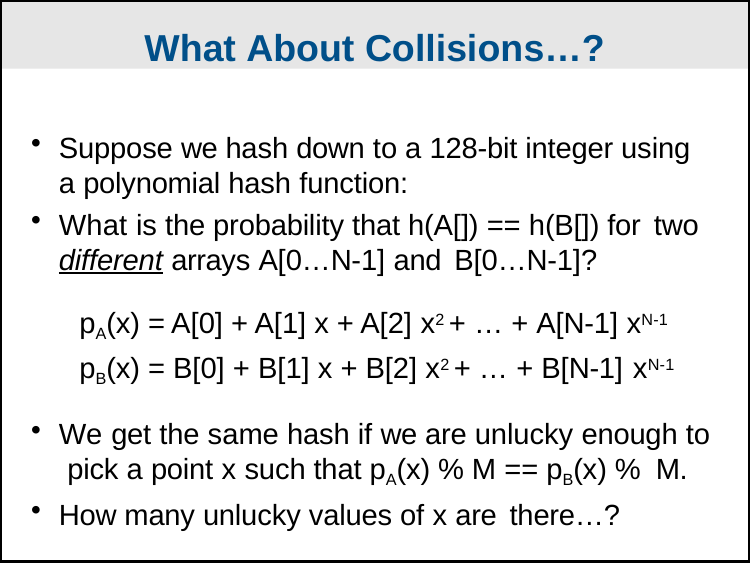

What About Collisions…?
Suppose we hash down to a 128-bit integer using  a polynomial hash function:
What is the probability that h(A[]) == h(B[]) for two
different arrays A[0…N-1] and B[0…N-1]?
pA(x) = A[0] + A[1] x + A[2] x2 + … + A[N-1] xN-1
pB(x) = B[0] + B[1] x + B[2] x2 + … + B[N-1] xN-1
We get the same hash if we are unlucky enough to  pick a point x such that pA(x) % M == pB(x) % M.
How many unlucky values of x are there…?